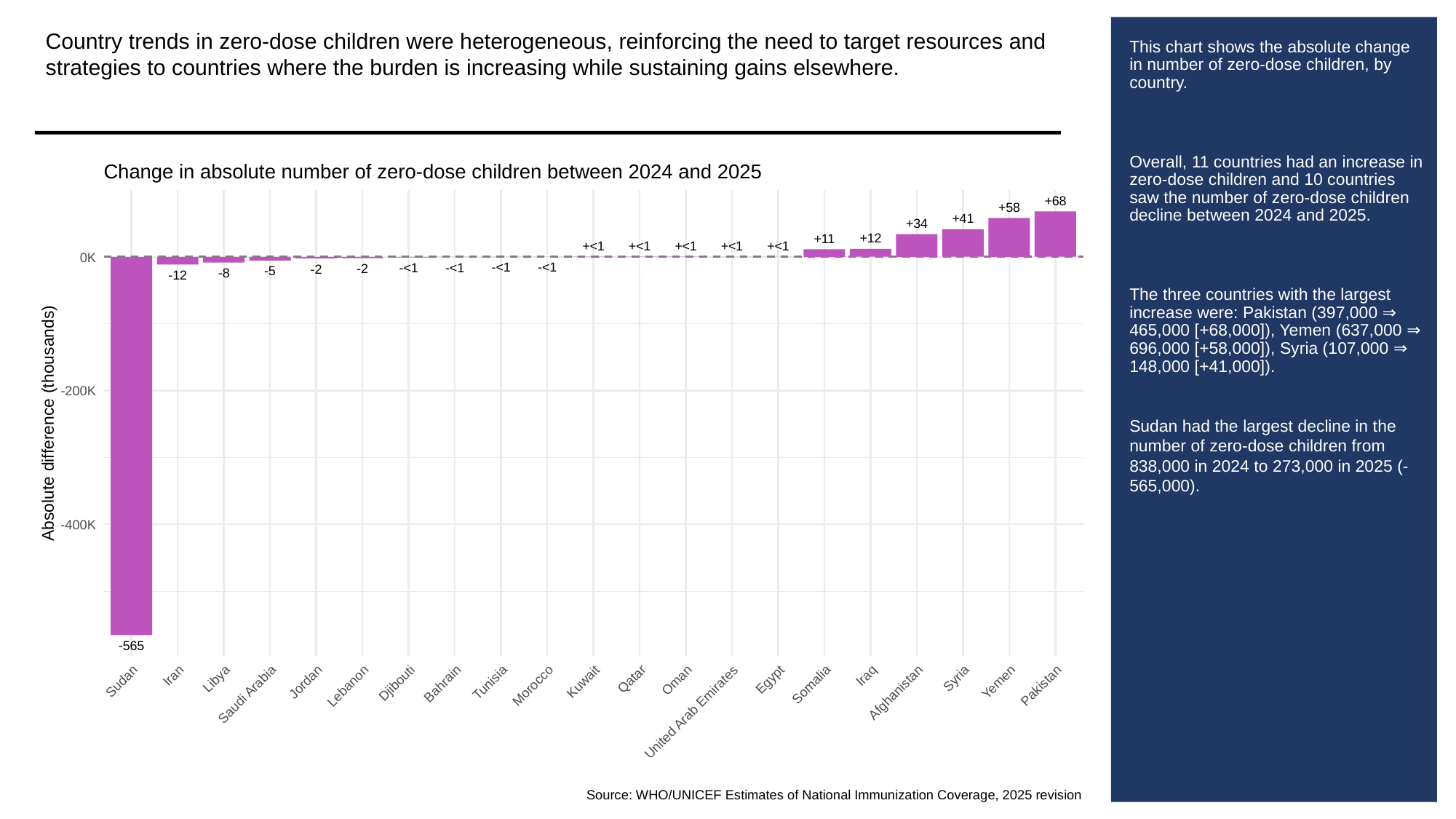

Country trends in zero-dose children were heterogeneous, reinforcing the need to target resources and strategies to countries where the burden is increasing while sustaining gains elsewhere.
# This chart shows the absolute change in number of zero-dose children, by country.

Overall, 11 countries had an increase in zero-dose children and 10 countries saw the number of zero-dose children decline between 2024 and 2025.

The three countries with the largest increase were: Pakistan (397,000 ⇒ 465,000 [+68,000]), Yemen (637,000 ⇒ 696,000 [+58,000]), Syria (107,000 ⇒ 148,000 [+41,000]).

Sudan had the largest decline in the number of zero-dose children from 838,000 in 2024 to 273,000 in 2025 (-565,000).

Change in absolute number of zero-dose children between 2024 and 2025

+68
+58

+41

+34

+12
+11

+<1
+<1
+<1
+<1
+<1

0K

-<1
-<1
-<1
-<1
-2
-2
-5
-8
-12

-200K

Absolute difference (thousands)

-400K

-565
Iran
Iraq
Syria
Libya
Qatar
Egypt
Oman
Sudan
Kuwait
Jordan
Yemen
Tunisia
Djibouti
Bahrain
Somalia
Morocco
Pakistan
Lebanon
Afghanistan
Saudi Arabia
United Arab Emirates
Source: WHO/UNICEF Estimates of National Immunization Coverage, 2025 revision